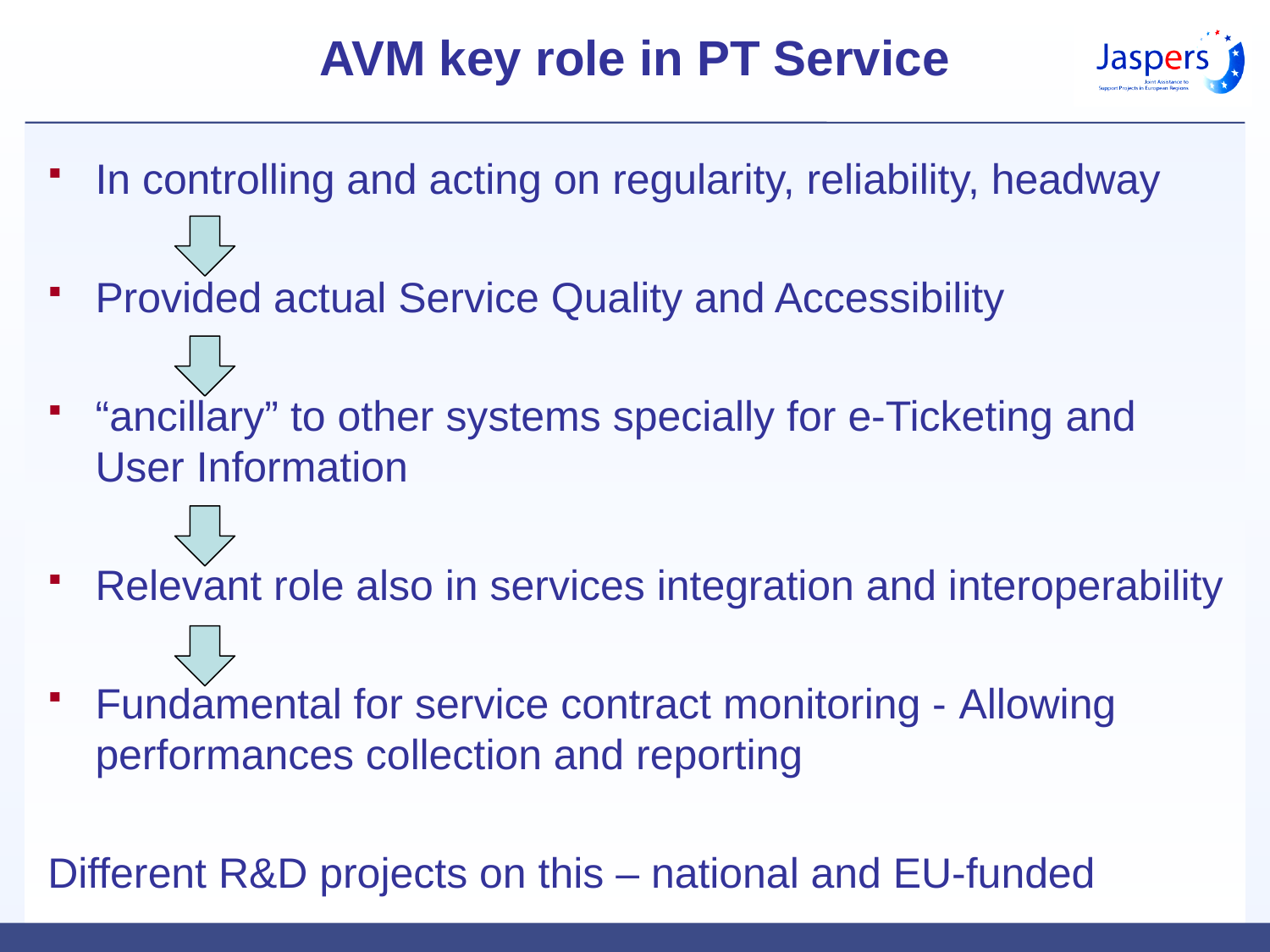

# AVM key role in PT Service

In controlling and acting on regularity, reliability, headway

Provided actual Service Quality and Accessibility

“ancillary” to other systems specially for e-Ticketing and User Information

Relevant role also in services integration and interoperability

Fundamental for service contract monitoring - Allowing performances collection and reporting

Different R&D projects on this – national and EU-funded